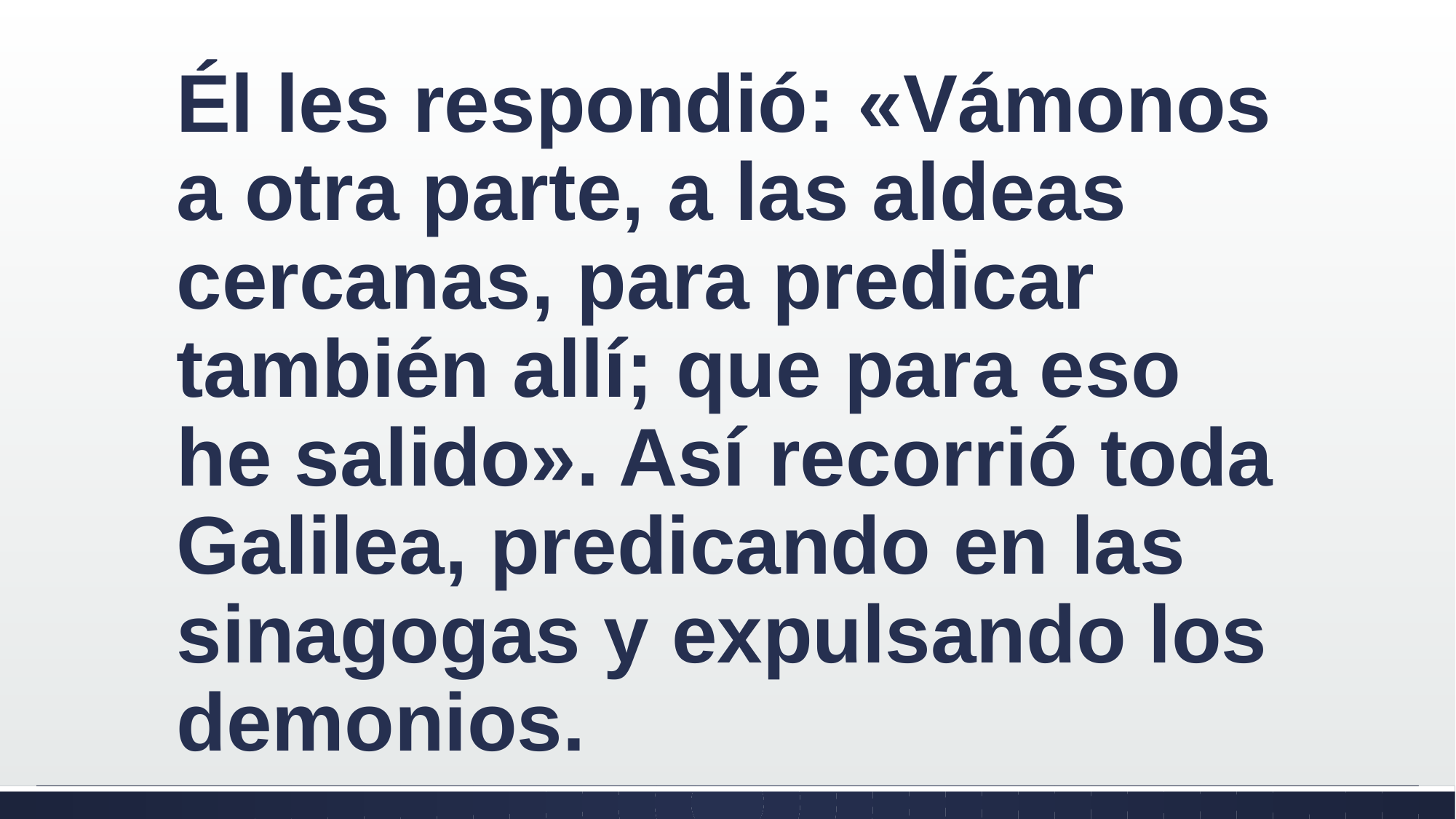

#
Él les respondió: «Vámonos a otra parte, a las aldeas cercanas, para predicar también allí; que para eso he salido». Así recorrió toda Galilea, predicando en las sinagogas y expulsando los demonios.